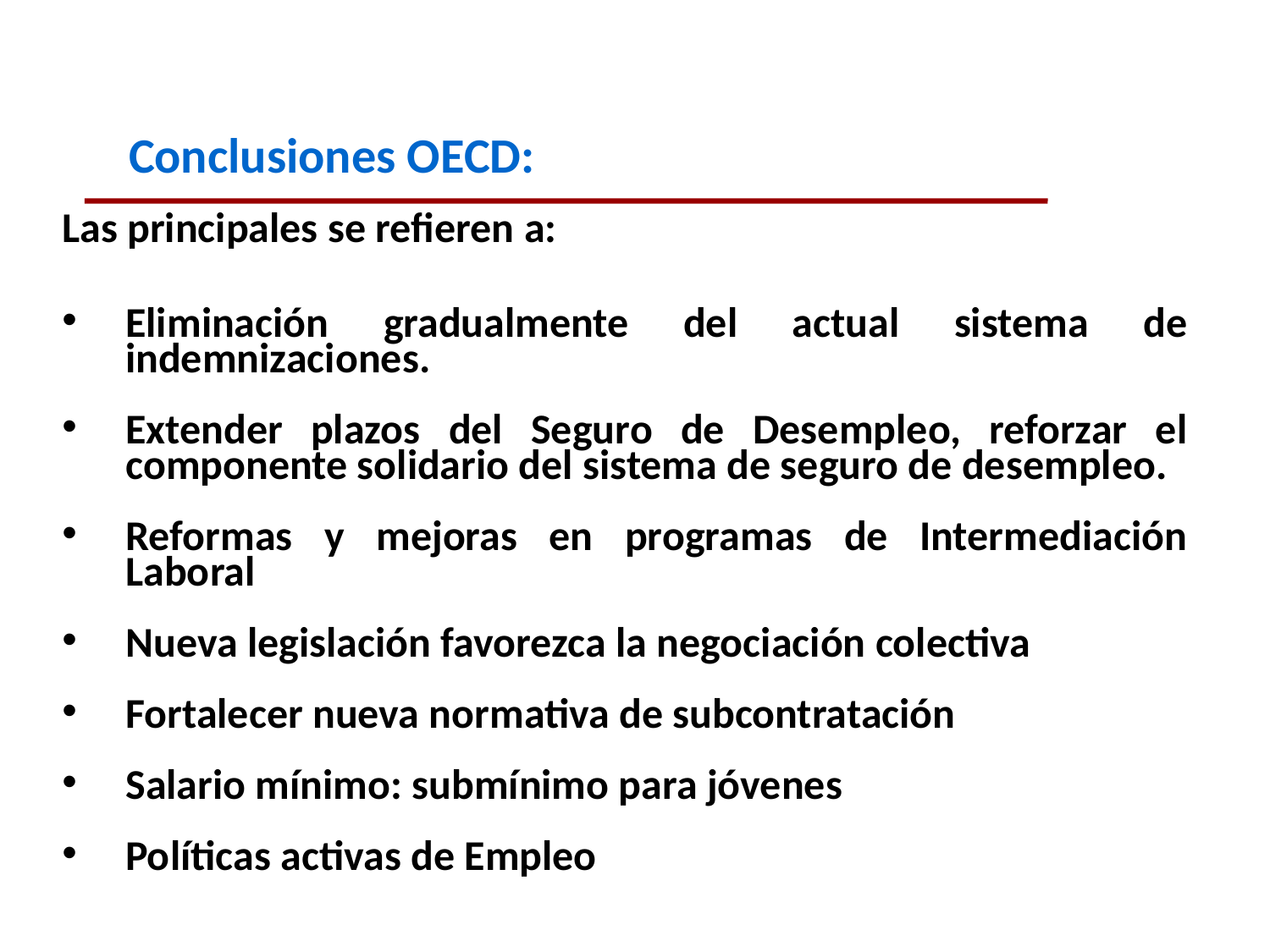

Conclusiones OECD:

Las principales se refieren a:

Eliminación gradualmente del actual sistema de indemnizaciones.

Extender plazos del Seguro de Desempleo, reforzar el componente solidario del sistema de seguro de desempleo.

Reformas y mejoras en programas de Intermediación Laboral

Nueva legislación favorezca la negociación colectiva

Fortalecer nueva normativa de subcontratación

Salario mínimo: submínimo para jóvenes

Políticas activas de Empleo